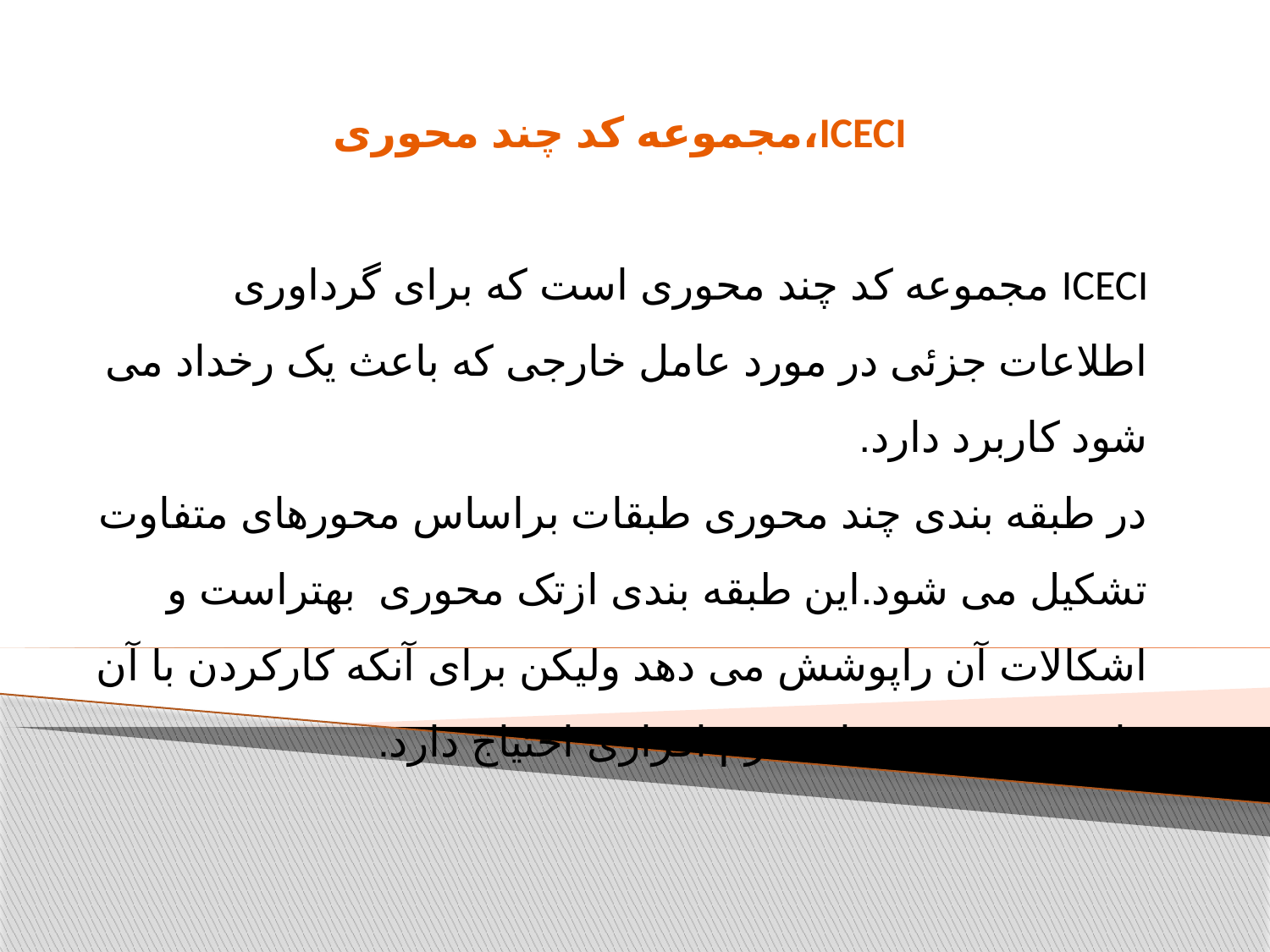

ICECI،مجموعه کد چند محوری

ICECI مجموعه کد چند محوری است که برای گرداوری اطلاعات جزئی در مورد عامل خارجی که باعث یک رخداد می شود کاربرد دارد.
در طبقه بندی چند محوری طبقات براساس محورهای متفاوت تشکیل می شود.این طبقه بندی ازتک محوری  بهتراست و اشکالات آن راپوشش می دهد ولیکن برای آنکه کارکردن با آن راحتتر شود پشتیبانی نرم افزاری احتیاج دارد.